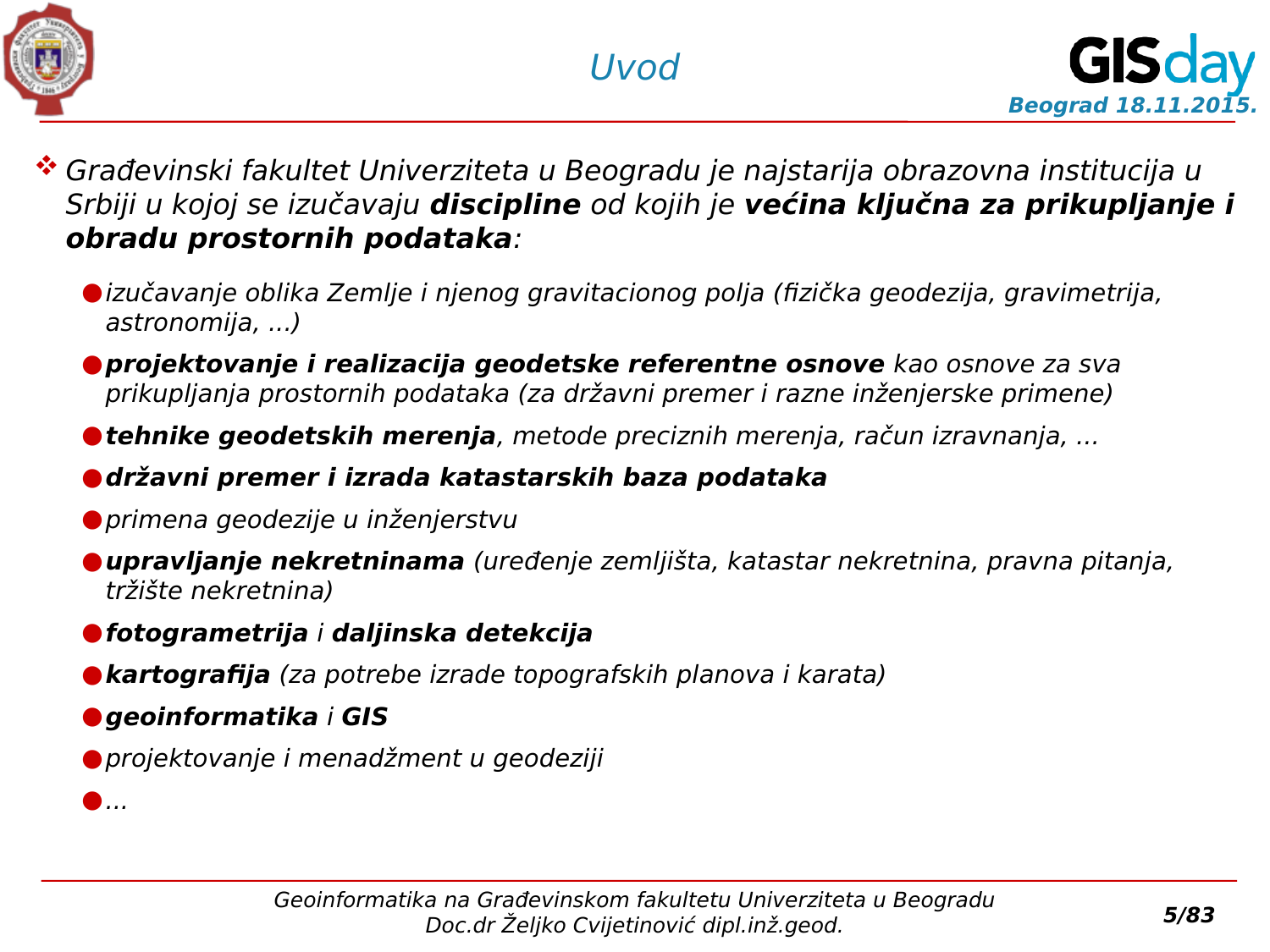

# Uvod
Građevinski fakultet Univerziteta u Beogradu je najstarija obrazovna institucija u Srbiji u kojoj se izučavaju discipline od kojih je većina ključna za prikupljanje i obradu prostornih podataka:
izučavanje oblika Zemlje i njenog gravitacionog polja (fizička geodezija, gravimetrija, astronomija, ...)
projektovanje i realizacija geodetske referentne osnove kao osnove za sva prikupljanja prostornih podataka (za državni premer i razne inženjerske primene)
tehnike geodetskih merenja, metode preciznih merenja, račun izravnanja, ...
državni premer i izrada katastarskih baza podataka
primena geodezije u inženjerstvu
upravljanje nekretninama (uređenje zemljišta, katastar nekretnina, pravna pitanja, tržište nekretnina)
fotogrametrija i daljinska detekcija
kartografija (za potrebe izrade topografskih planova i karata)
geoinformatika i GIS
projektovanje i menadžment u geodeziji
...